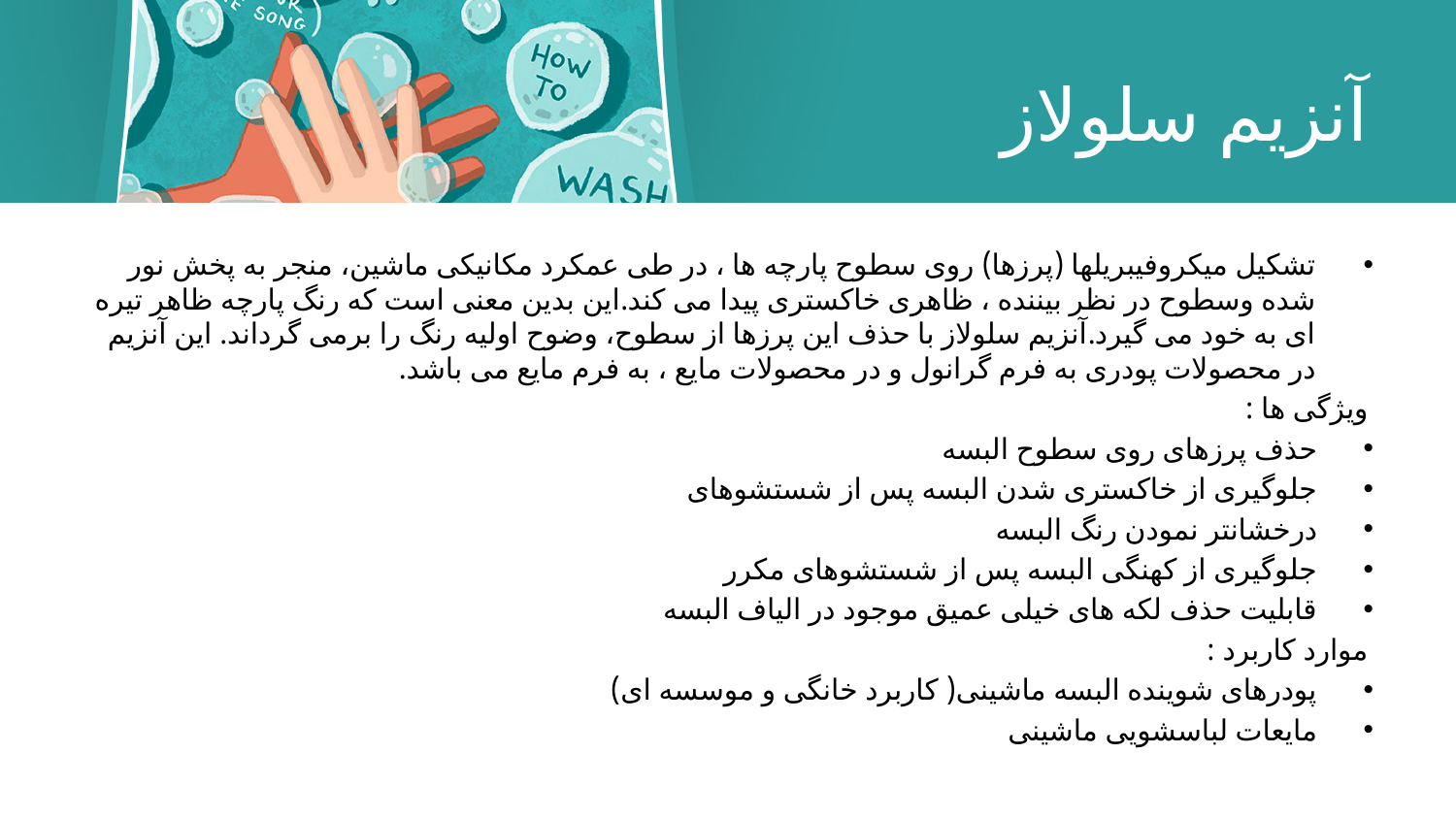

# آنزیم سلولاز
تشكیل میكروفیبریلها (پرزها) روی سطوح پارچه ها ، در طی عمكرد مكانیكی ماشین، منجر به پخش نور شده وسطوح در نظر بیننده ، ظاهری خاكستری پیدا می كند.این بدین معنی است كه رنگ پارچه ظاهر تیره ای به خود می گیرد.آنزیم سلولاز با حذف این پرزها از سطوح، وضوح اولیه رنگ را برمی گرداند. این آنزیم در محصولات پودری به فرم گرانول و در محصولات مایع ، به فرم مایع می باشد.
ویژگی ها :
حذف پرزهای روی سطوح البسه
جلوگیری از خاکستری شدن البسه پس از شستشوهای
درخشانتر نمودن رنگ البسه
جلوگیری از کهنگی البسه پس از شستشوهای مکرر
قابلیت حذف لكه های خیلی عمیق موجود در الیاف البسه
موارد كاربرد :
پودرهای شوینده البسه ماشینی( کاربرد خانگی و موسسه ای)
مایعات لباسشویی ماشینی